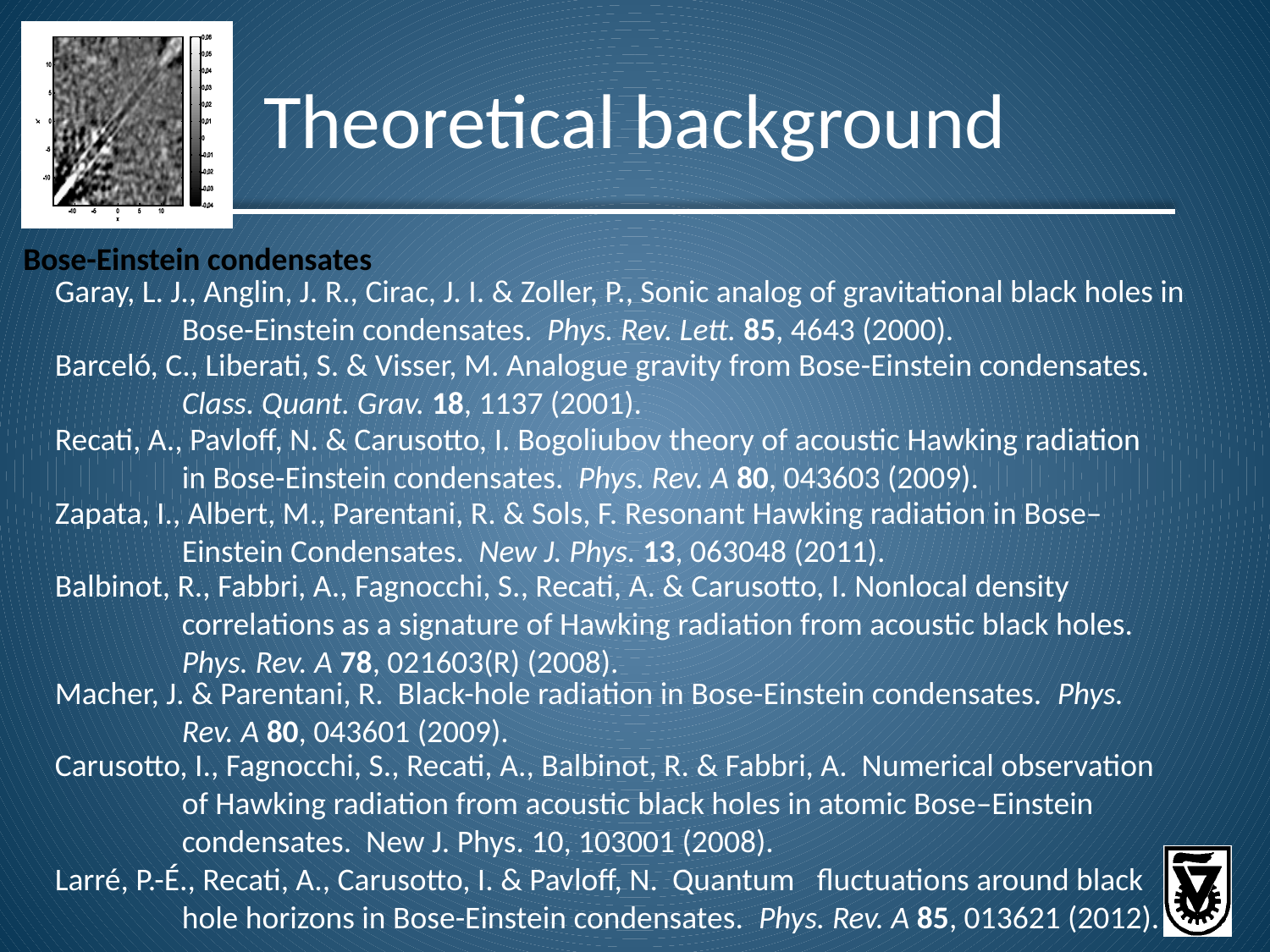

# Theoretical background
Bose-Einstein condensates
Garay, L. J., Anglin, J. R., Cirac, J. I. & Zoller, P., Sonic analog of gravitational black holes in 	Bose-Einstein condensates.  Phys. Rev. Lett. 85, 4643 (2000).
Barceló, C., Liberati, S. & Visser, M. Analogue gravity from Bose-Einstein condensates.  	Class. Quant. Grav. 18, 1137 (2001).
Recati, A., Pavloff, N. & Carusotto, I. Bogoliubov theory of acoustic Hawking radiation 	in Bose-Einstein condensates.  Phys. Rev. A 80, 043603 (2009).
Zapata, I., Albert, M., Parentani, R. & Sols, F. Resonant Hawking radiation in Bose–	Einstein Condensates.  New J. Phys. 13, 063048 (2011).
Balbinot, R., Fabbri, A., Fagnocchi, S., Recati, A. & Carusotto, I. Nonlocal density 	correlations as a signature of Hawking radiation from acoustic black holes.  	Phys. Rev. A 78, 021603(R) (2008).
Macher, J. & Parentani, R.  Black-hole radiation in Bose-Einstein condensates.  Phys. 	Rev. A 80, 043601 (2009).
Carusotto, I., Fagnocchi, S., Recati, A., Balbinot, R. & Fabbri, A.  Numerical observation 	of Hawking radiation from acoustic black holes in atomic Bose–Einstein 	condensates.  New J. Phys. 10, 103001 (2008).
Larré, P.-É., Recati, A., Carusotto, I. & Pavloff, N.  Quantum 	fluctuations around black 	hole horizons in Bose-Einstein condensates.  Phys. Rev. A 85, 013621 (2012).